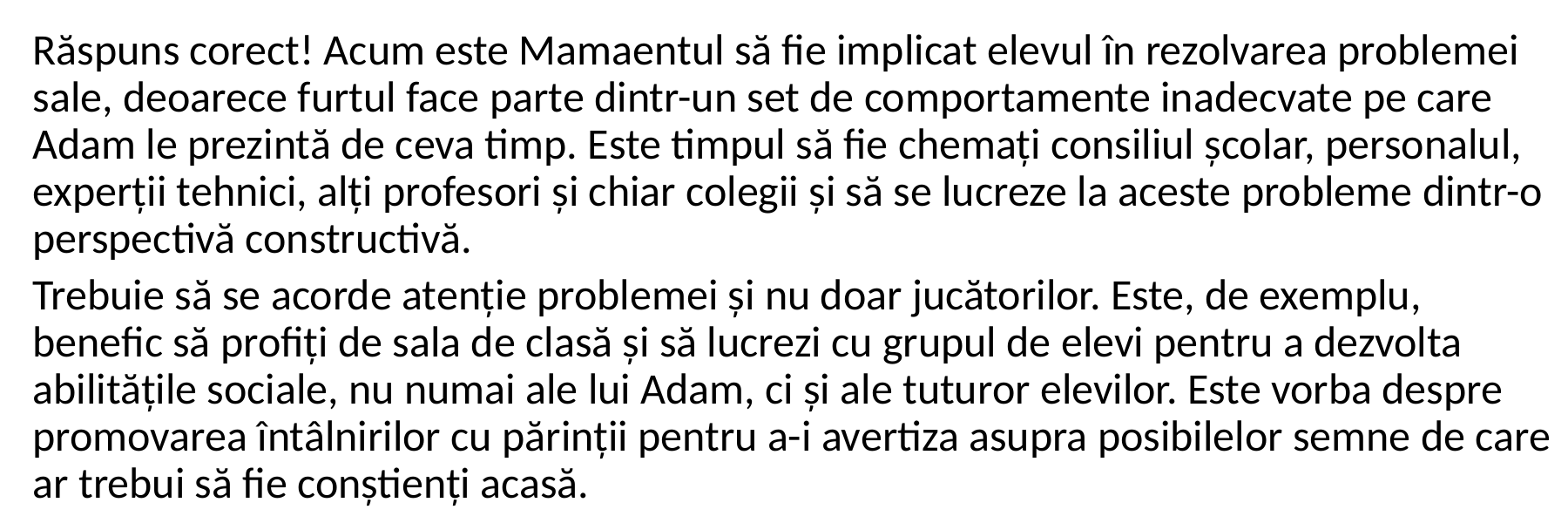

Răspuns corect! Acum este Mamaentul să fie implicat elevul în rezolvarea problemei sale, deoarece furtul face parte dintr-un set de comportamente inadecvate pe care Adam le prezintă de ceva timp. Este timpul să fie chemați consiliul școlar, personalul, experții tehnici, alți profesori și chiar colegii și să se lucreze la aceste probleme dintr-o perspectivă constructivă.
Trebuie să se acorde atenție problemei și nu doar jucătorilor. Este, de exemplu, benefic să profiți de sala de clasă și să lucrezi cu grupul de elevi pentru a dezvolta abilitățile sociale, nu numai ale lui Adam, ci și ale tuturor elevilor. Este vorba despre promovarea întâlnirilor cu părinții pentru a-i avertiza asupra posibilelor semne de care ar trebui să fie conștienți acasă.